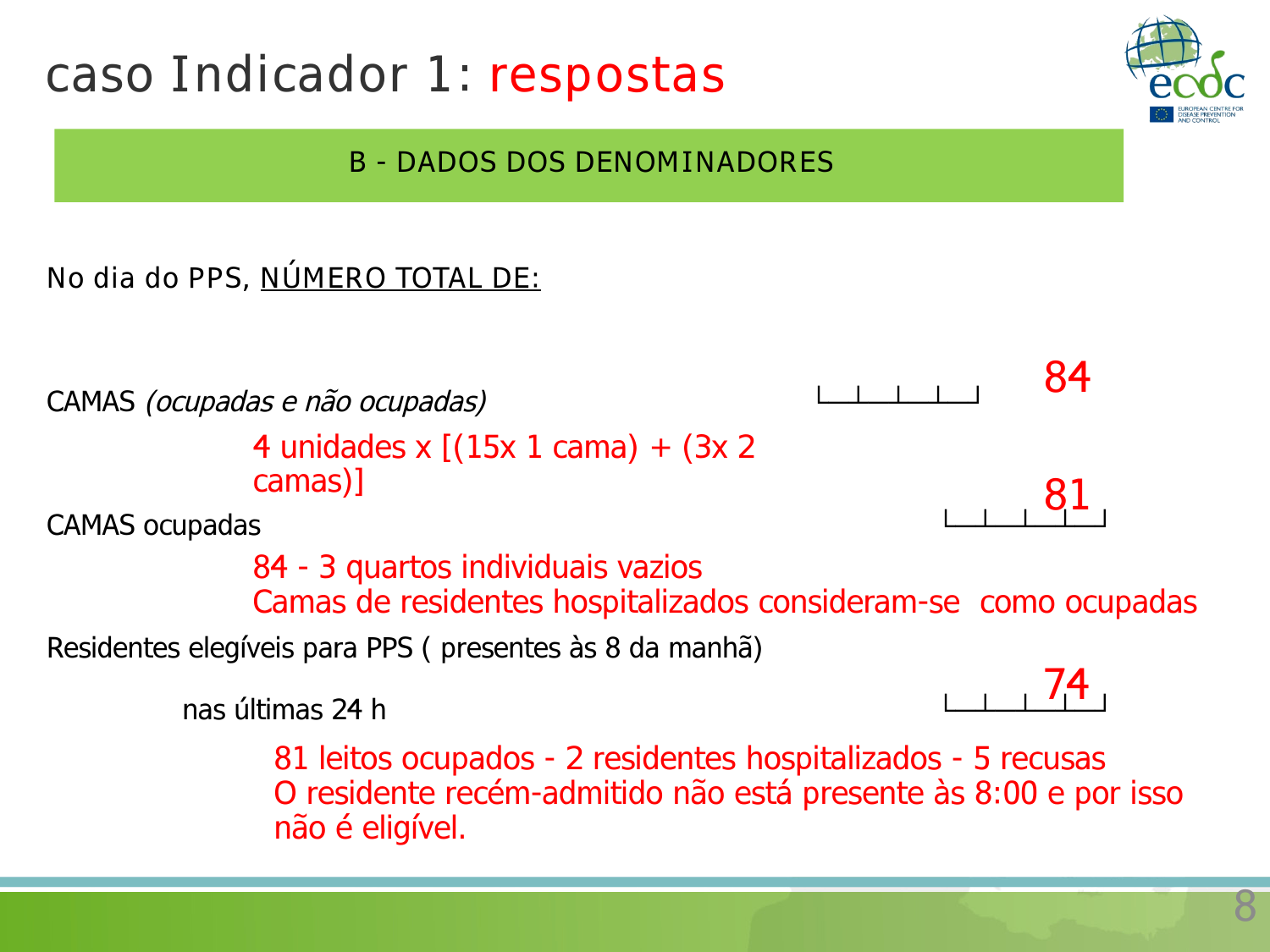

# caso Indicador 1: respostas

B - DADOS DOS DENOMINADORES

No dia do PPS, NÚMERO TOTAL DE:

CAMAS (ocupadas e não ocupadas)                                     	└─┴─┴─┴─┘

CAMAS ocupadas		 				└─┴─┴─┴─┘

Residentes elegíveis para PPS ( presentes às 8 da manhã)
	 nas últimas 24 h		                              	└─┴─┴─┴─┘

84
4 unidades x [(15x 1 cama) + (3x 2 camas)]
81
84 - 3 quartos individuais vazios
Camas de residentes hospitalizados consideram-se  como ocupadas

74
81 leitos ocupados - 2 residentes hospitalizados - 5 recusas
O residente recém-admitido não está presente às 8:00 e por isso não é eligível.
8